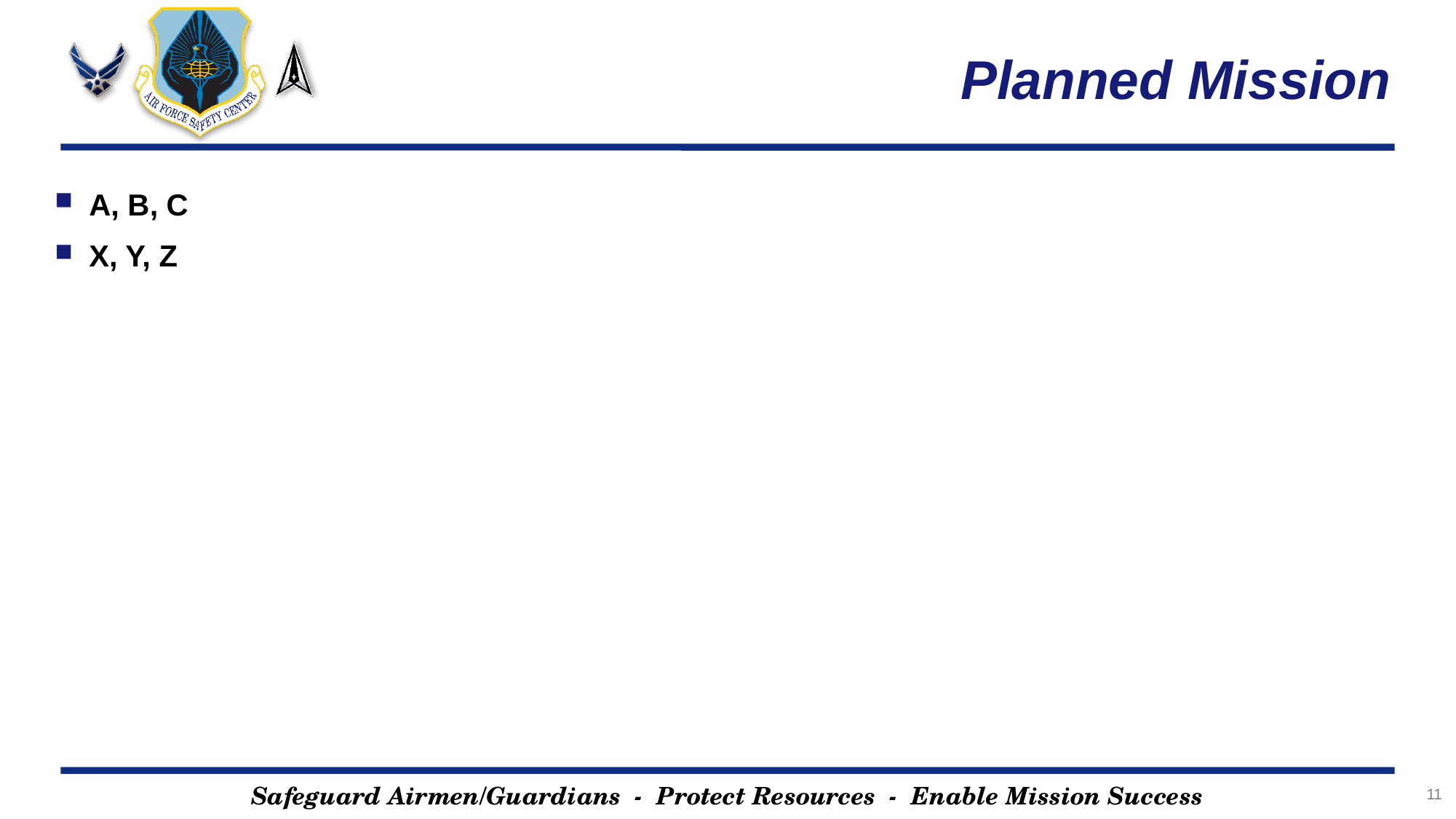

# Planned Mission
A, B, C
X, Y, Z

11